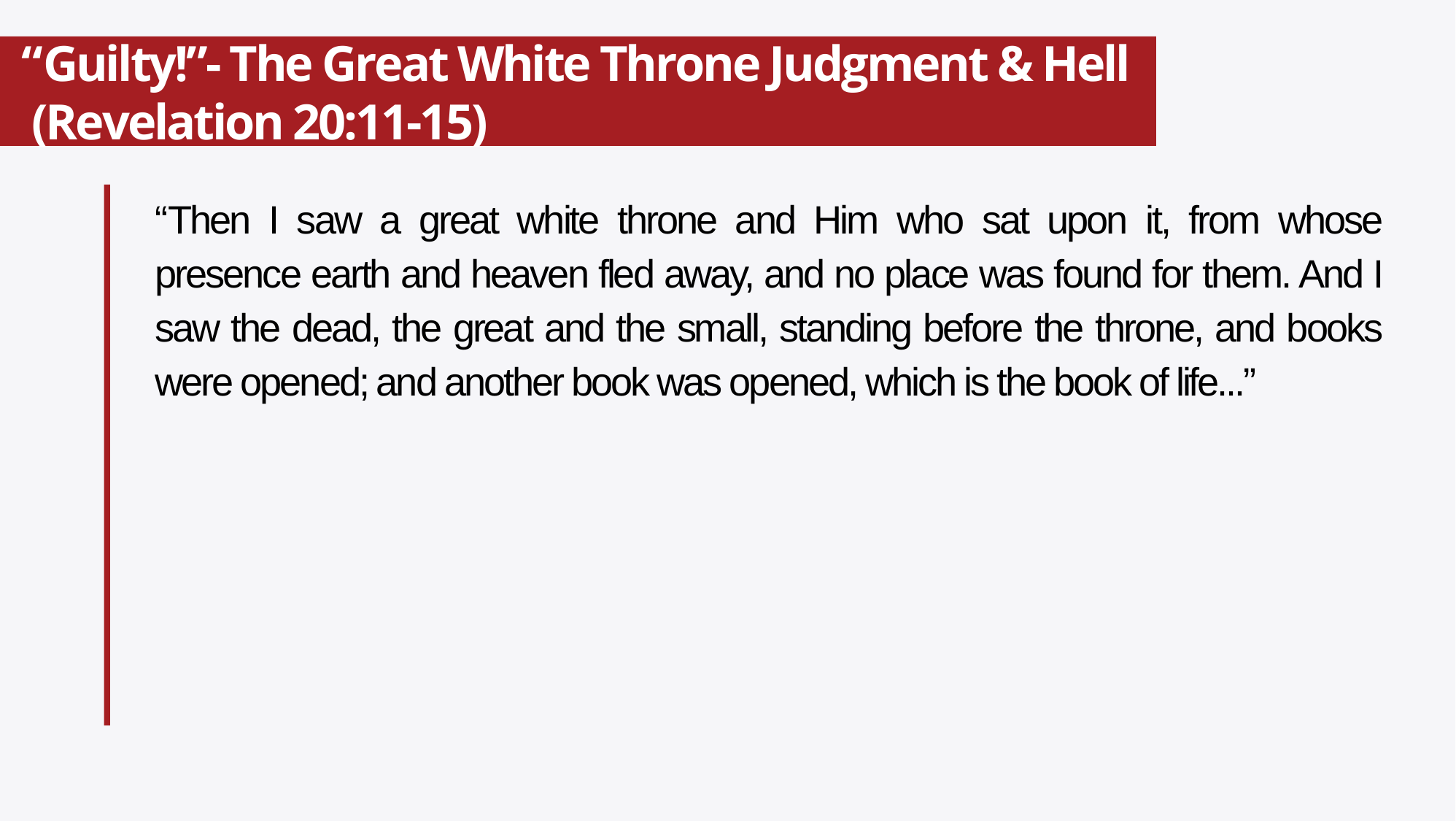

# “Guilty!”- The Great White Throne Judgment & Hell (Revelation 20:11-15)
“Then I saw a great white throne and Him who sat upon it, from whose presence earth and heaven fled away, and no place was found for them. And I saw the dead, the great and the small, standing before the throne, and books were opened; and another book was opened, which is the book of life...”